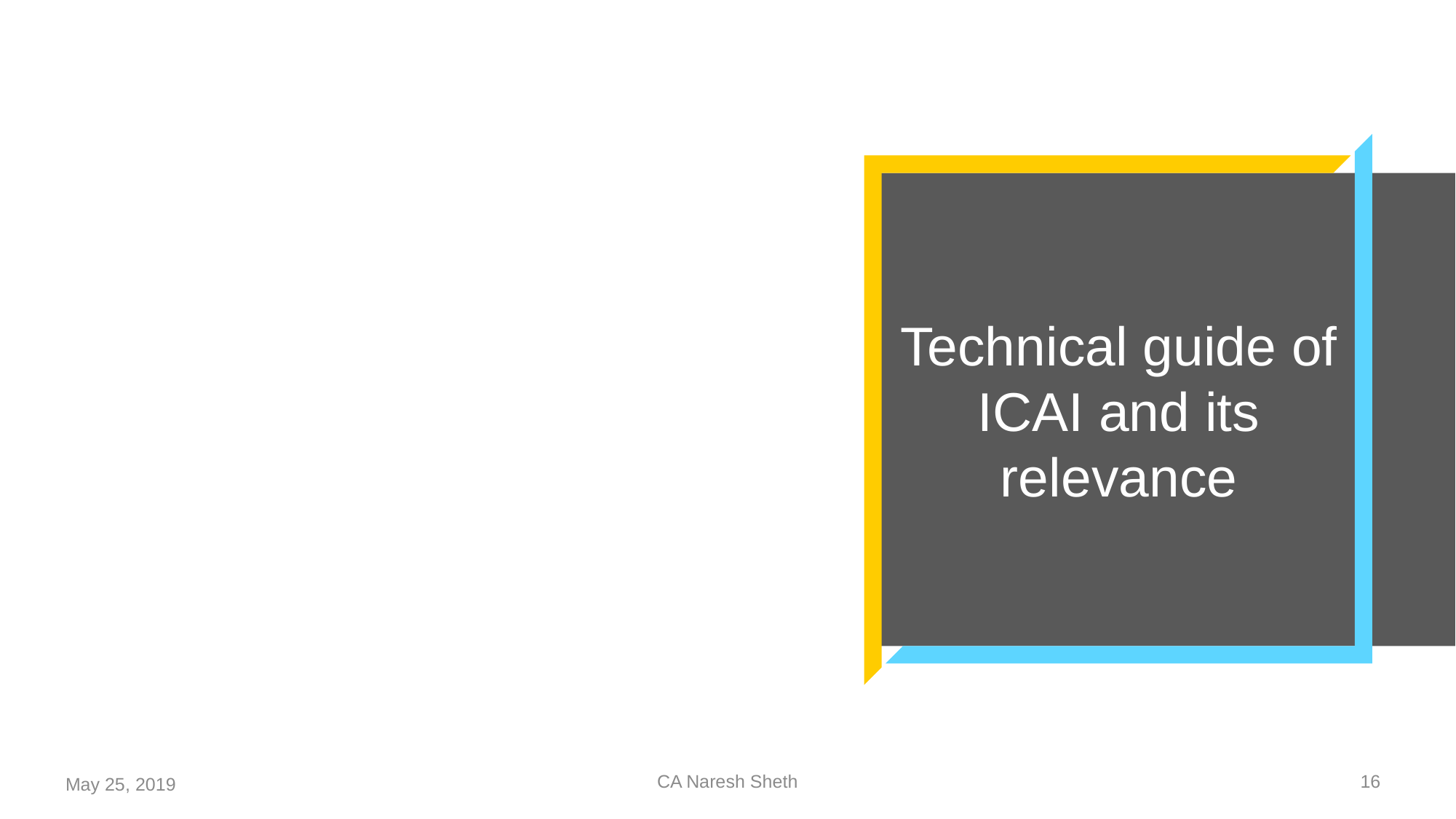

# Technical guide of ICAI and its relevance
CA Naresh Sheth
16
May 25, 2019